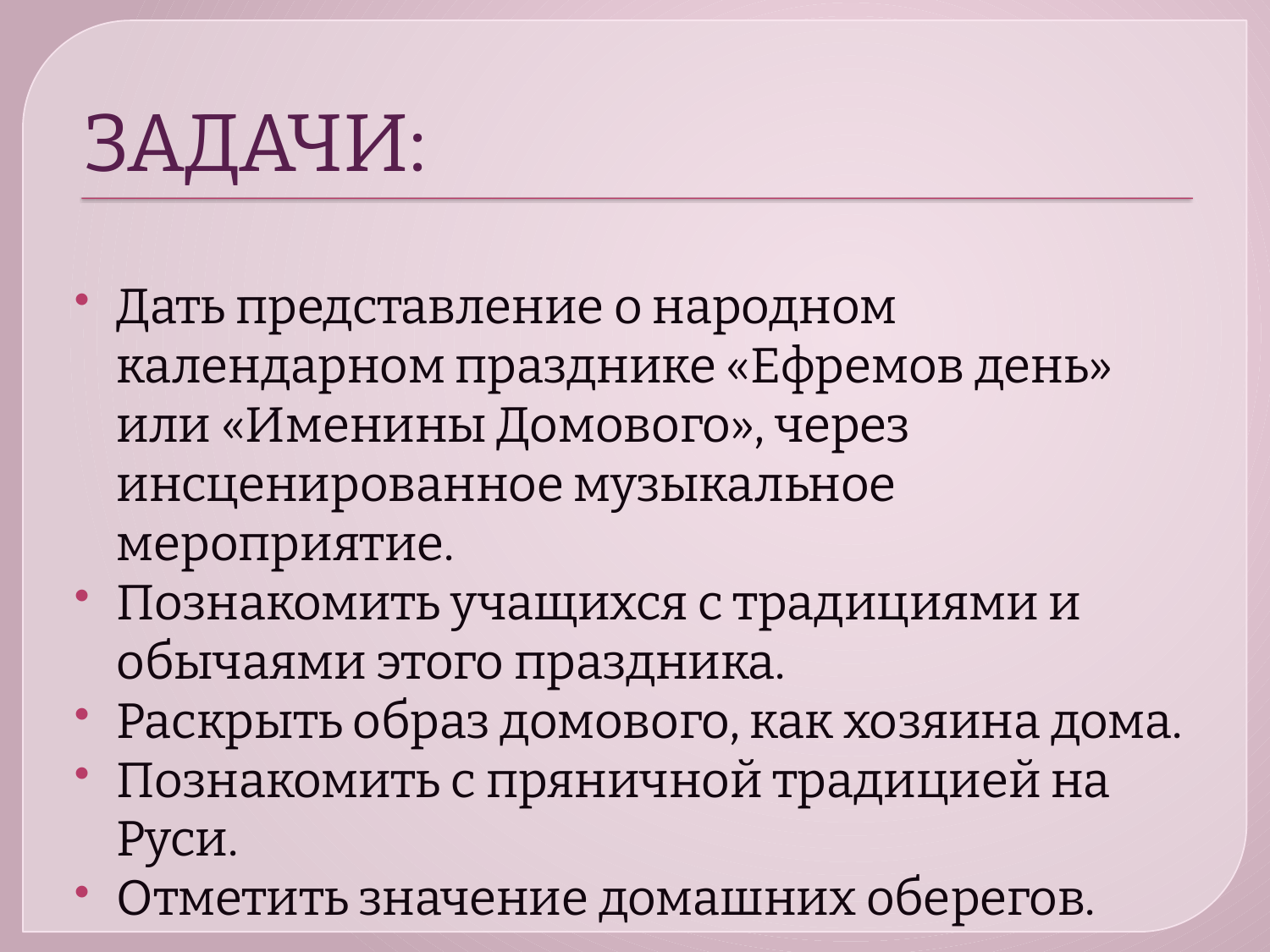

# ЗАДАЧИ:
Дать представление о народном календарном празднике «Ефремов день» или «Именины Домового», через инсценированное музыкальное мероприятие.
Познакомить учащихся с традициями и обычаями этого праздника.
Раскрыть образ домового, как хозяина дома.
Познакомить с пряничной традицией на Руси.
Отметить значение домашних оберегов.